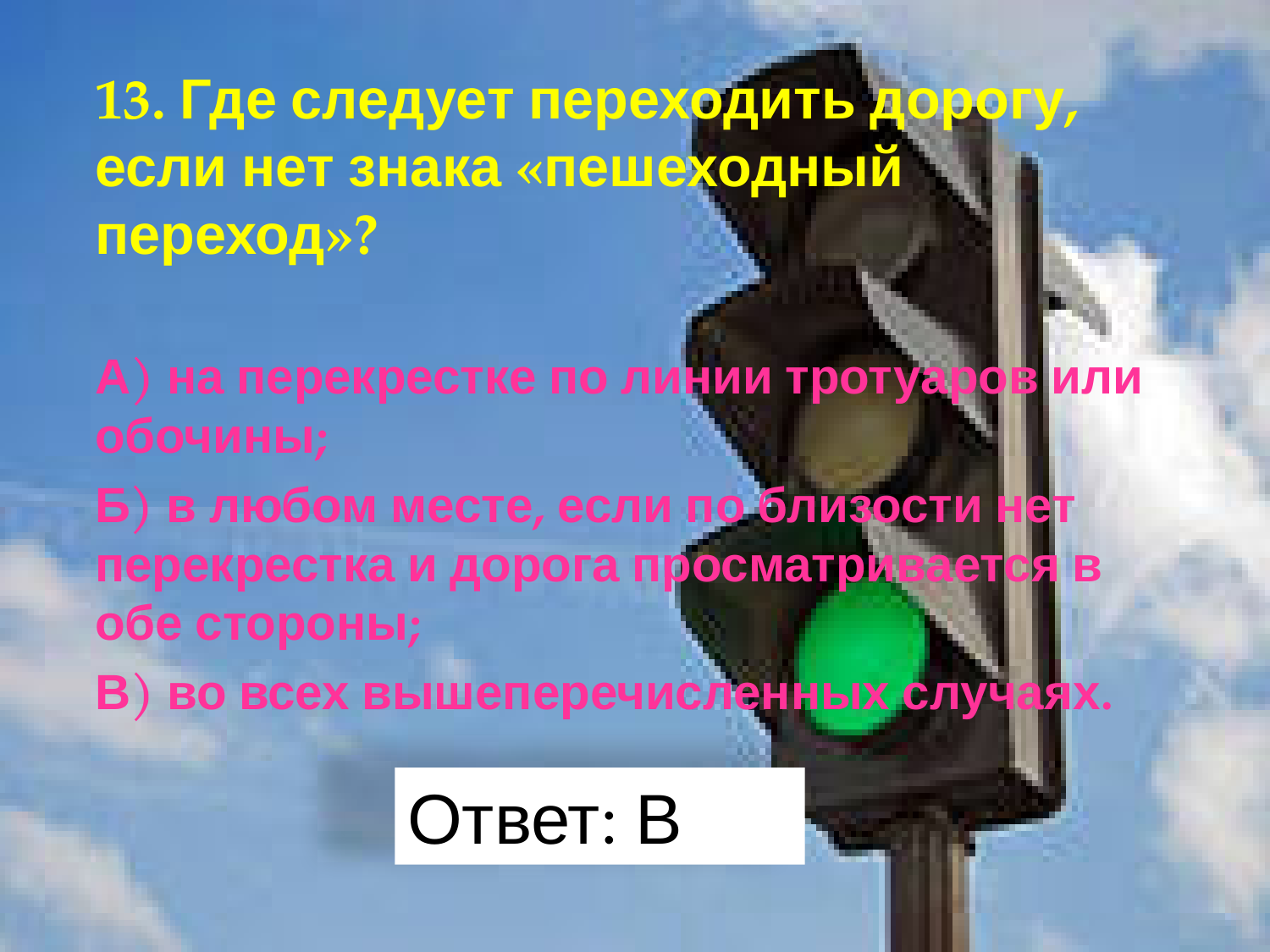

13. Где следует переходить дорогу, если нет знака «пешеходный переход»?

А) на перекрестке по линии тротуаров или обочины;
Б) в любом месте, если по близости нет перекрестка и дорога просматривается в обе стороны;
В) во всех вышеперечисленных случаях.

Ответ: В